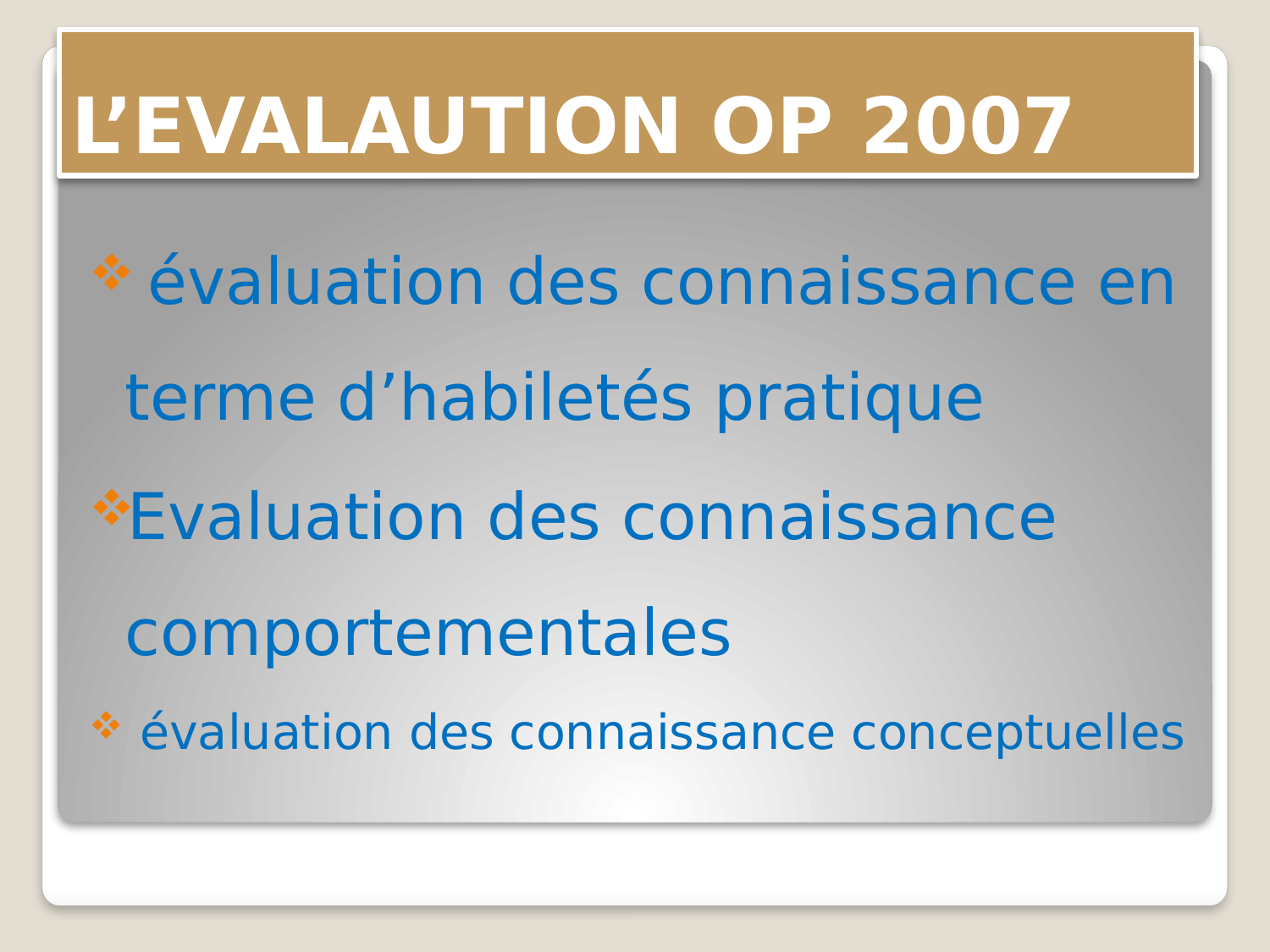

# L’EVALAUTION OP 2007
 évaluation des connaissance en terme d’habiletés pratique
Evaluation des connaissance comportementales
 évaluation des connaissance conceptuelles